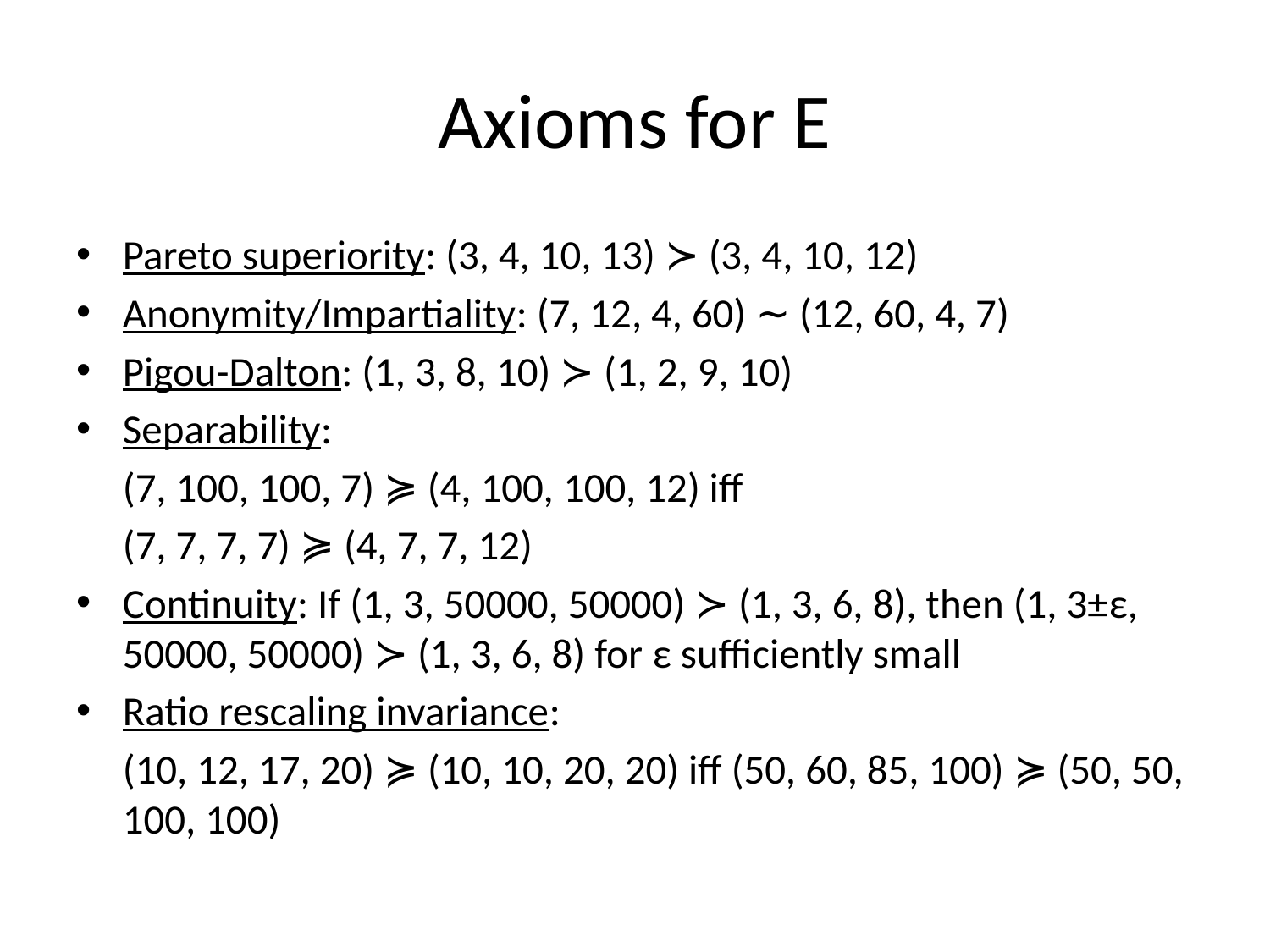

# Axioms for E
Pareto superiority: (3, 4, 10, 13) ≻ (3, 4, 10, 12)
Anonymity/Impartiality: (7, 12, 4, 60) ∼ (12, 60, 4, 7)
Pigou-Dalton: (1, 3, 8, 10) ≻ (1, 2, 9, 10)
Separability:
	(7, 100, 100, 7) ≽ (4, 100, 100, 12) iff
	(7, 7, 7, 7) ≽ (4, 7, 7, 12)
Continuity: If (1, 3, 50000, 50000) ≻ (1, 3, 6, 8), then (1, 3±ε, 50000, 50000) ≻ (1, 3, 6, 8) for ε sufficiently small
Ratio rescaling invariance:
	(10, 12, 17, 20) ≽ (10, 10, 20, 20) iff (50, 60, 85, 100) ≽ (50, 50, 100, 100)